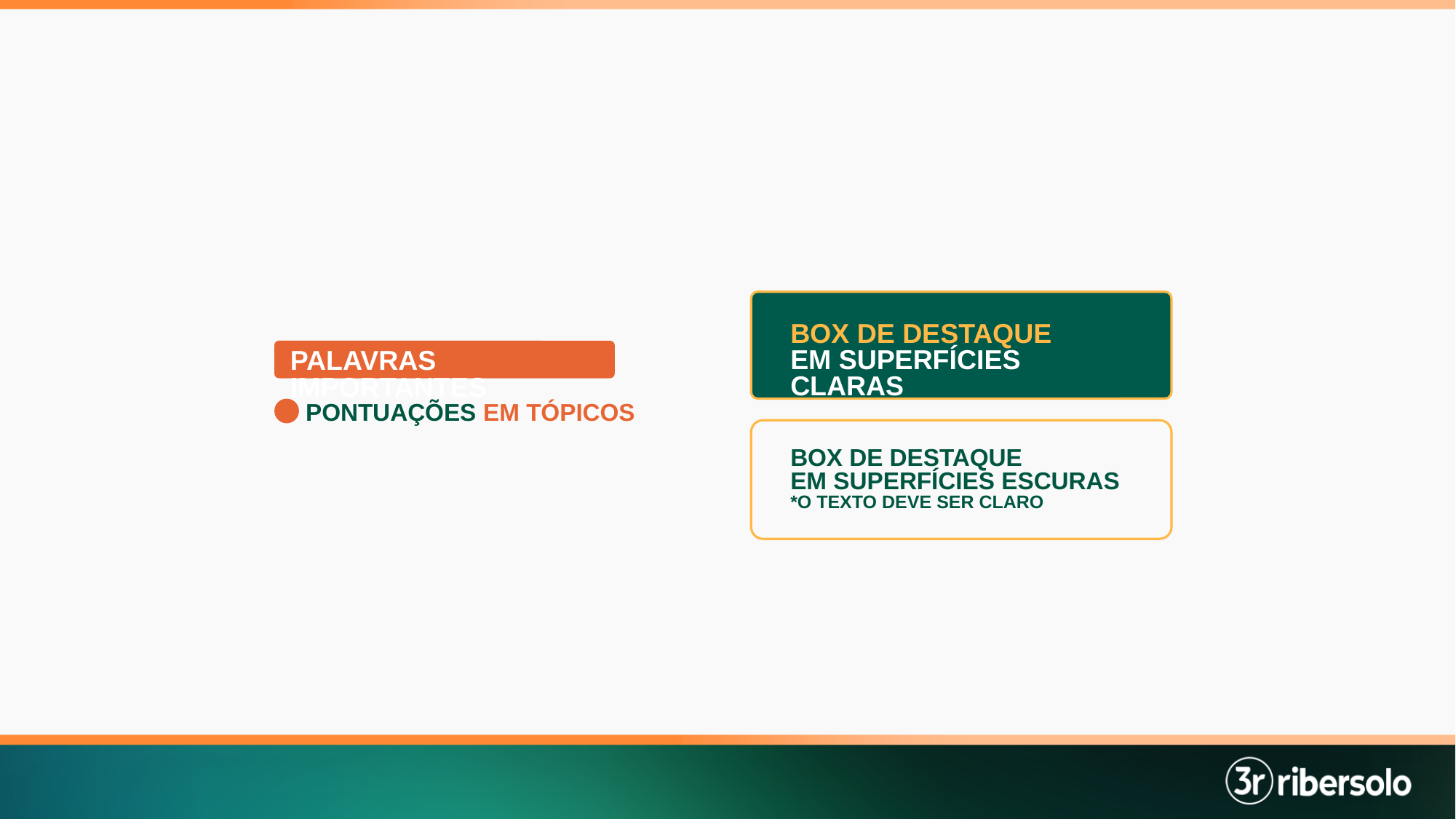

BOX DE DESTAQUE
EM SUPERFÍCIES CLARAS

PALAVRAS IMPORTANTES
PONTUAÇÕES EM TÓPICOS

BOX DE DESTAQUE
EM SUPERFÍCIES ESCURAS
*O TEXTO DEVE SER CLARO